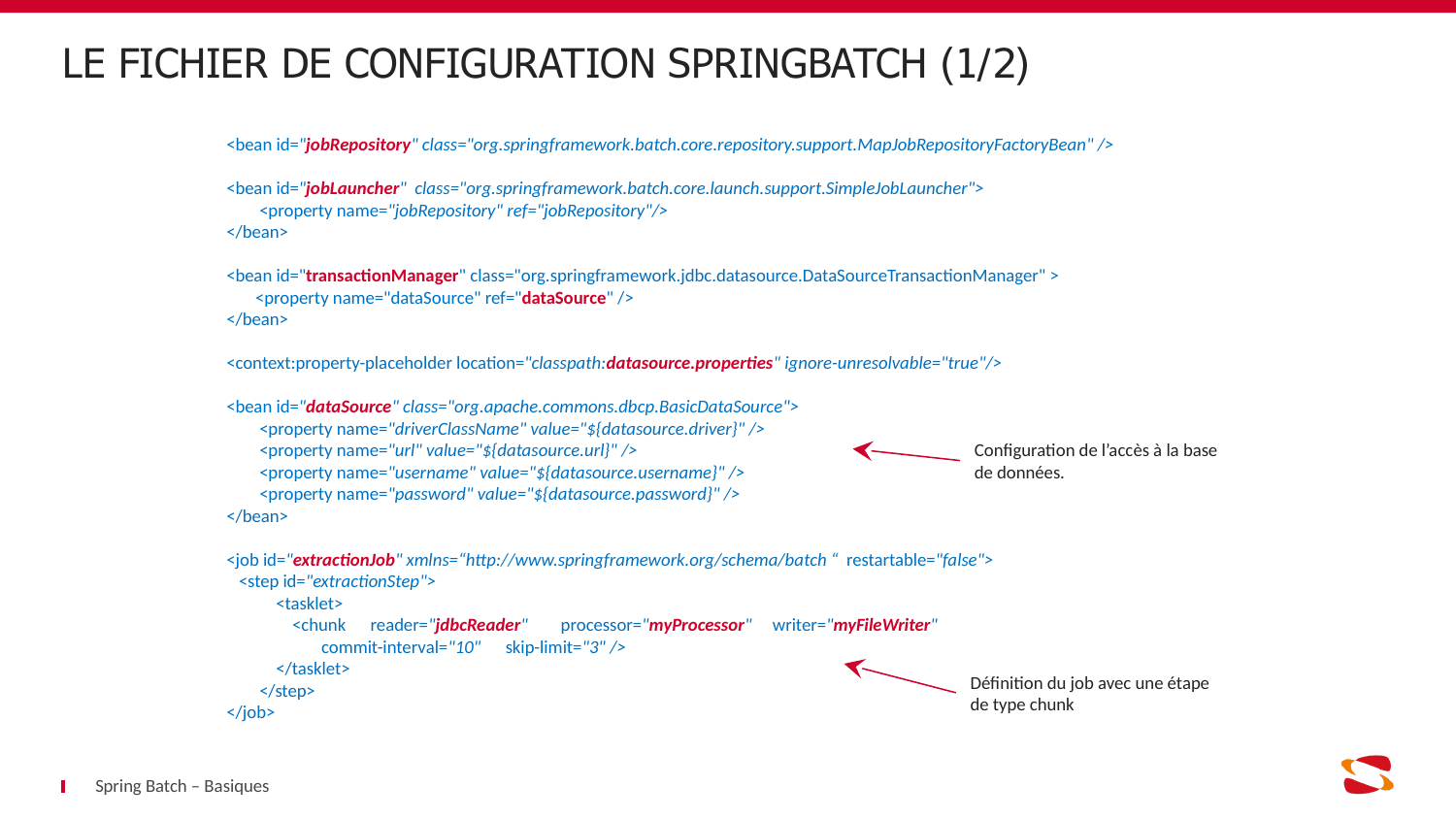

# Le fichier de configuration SpringBatch (1/2)

<bean id="jobRepository" class="org.springframework.batch.core.repository.support.MapJobRepositoryFactoryBean" />

<bean id="jobLauncher"  class="org.springframework.batch.core.launch.support.SimpleJobLauncher">
        <property name="jobRepository" ref="jobRepository"/>
</bean>

<bean id="transactionManager" class="org.springframework.jdbc.datasource.DataSourceTransactionManager" >
       <property name="dataSource" ref="dataSource" />
</bean>

<context:property-placeholder location="classpath:datasource.properties" ignore-unresolvable="true"/>

<bean id="dataSource" class="org.apache.commons.dbcp.BasicDataSource">
        <property name="driverClassName" value="${datasource.driver}" />
        <property name="url" value="${datasource.url}" />
        <property name="username" value="${datasource.username}" />
        <property name="password" value="${datasource.password}" />
</bean>

<job id="extractionJob" xmlns=“http://www.springframework.org/schema/batch “  restartable="false">
   <step id="extractionStep">
            <tasklet>
                <chunk      reader="jdbcReader"        processor="myProcessor"     writer="myFileWriter"
                       commit-interval="10"      skip-limit="3" />
            </tasklet>
        </step>
</job>
Configuration de l’accès à la base de données.
Définition du job avec une étape de type chunk
Spring Batch – Basiques